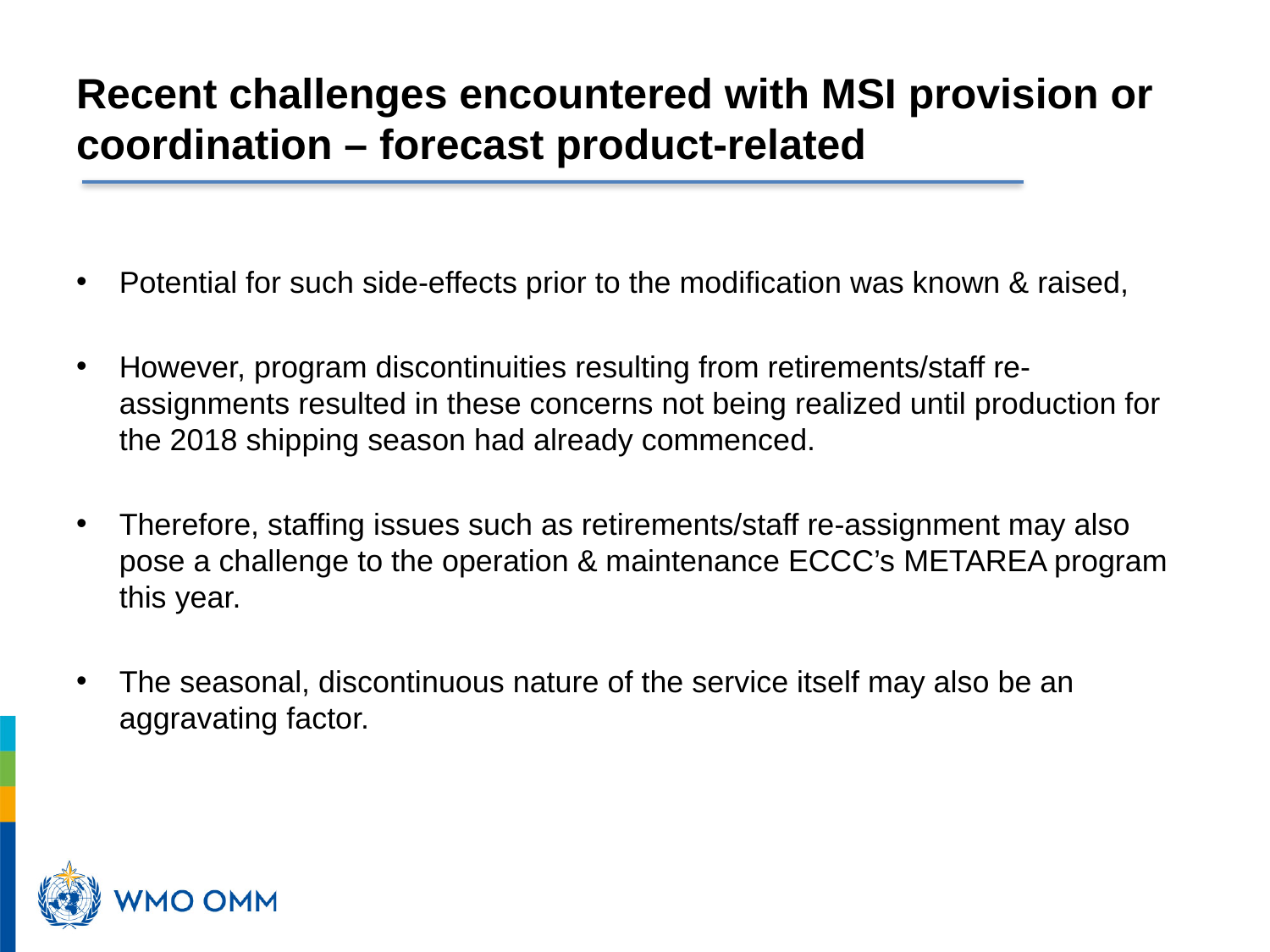

# Recent challenges encountered with MSI provision or coordination – forecast product-related

Potential for such side-effects prior to the modification was known & raised,

However, program discontinuities resulting from retirements/staff re-assignments resulted in these concerns not being realized until production for the 2018 shipping season had already commenced.

Therefore, staffing issues such as retirements/staff re-assignment may also pose a challenge to the operation & maintenance ECCC’s METAREA program this year.

The seasonal, discontinuous nature of the service itself may also be an aggravating factor.